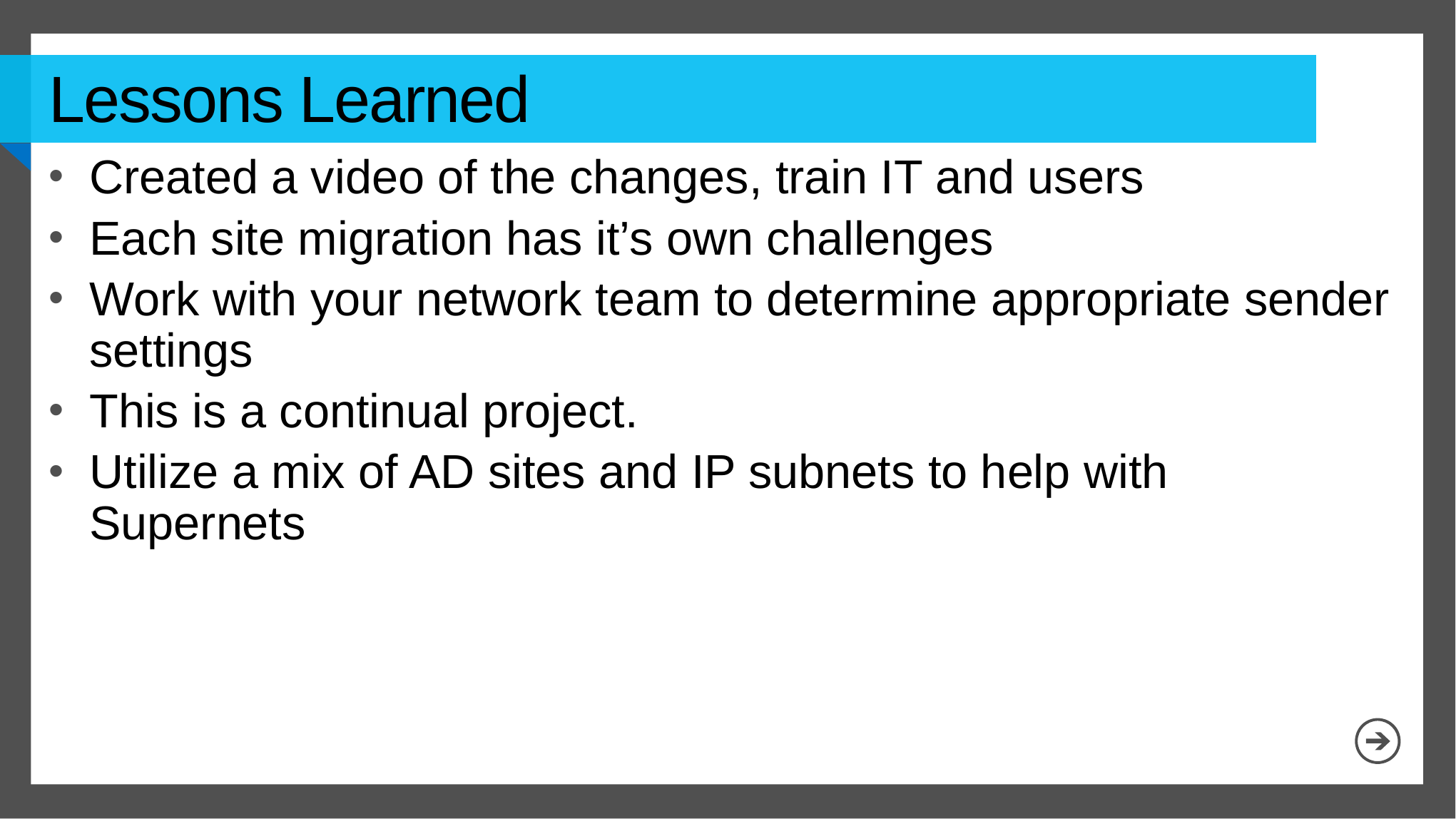

# Lessons Learned
Created a video of the changes, train IT and users
Each site migration has it’s own challenges
Work with your network team to determine appropriate sender settings
This is a continual project.
Utilize a mix of AD sites and IP subnets to help with Supernets